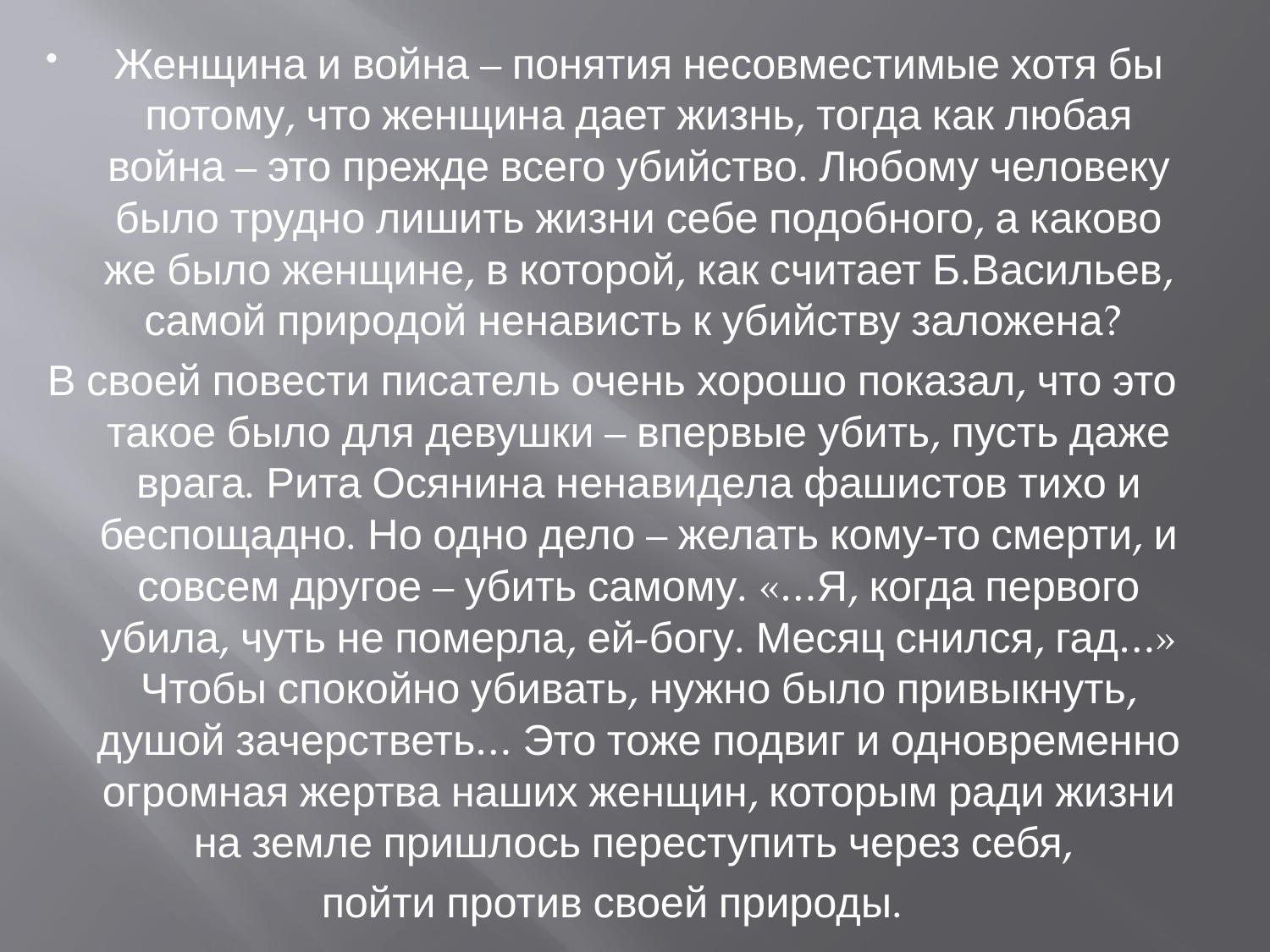

Женщина и война – понятия несовместимые хотя бы потому, что женщина дает жизнь, тогда как любая война – это прежде всего убийство. Любому человеку было трудно лишить жизни себе подобного, а каково же было женщине, в которой, как считает Б.Васильев, самой природой ненависть к убийству заложена?
В своей повести писатель очень хорошо показал, что это такое было для девушки – впервые убить, пусть даже врага. Рита Осянина ненавидела фашистов тихо и беспощадно. Но одно дело – желать кому-то смерти, и совсем другое – убить самому. «…Я, когда первого убила, чуть не померла, ей-богу. Месяц снился, гад…» Чтобы спокойно убивать, нужно было привыкнуть, душой зачерстветь… Это тоже подвиг и одновременно огромная жертва наших женщин, которым ради жизни на земле пришлось переступить через себя,
пойти против своей природы.